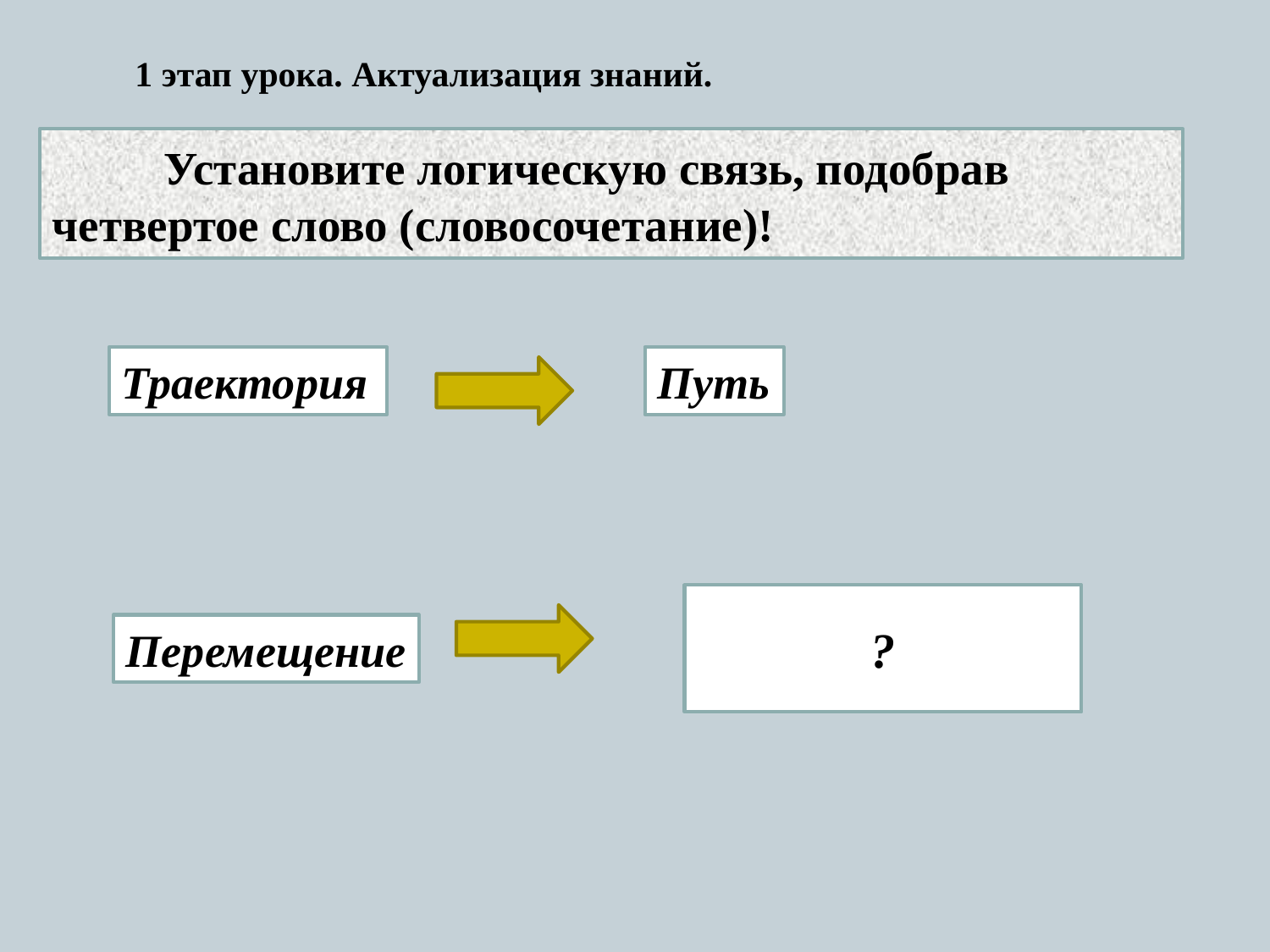

# 1 этап урока. Актуализация знаний.
	Установите логическую связь, подобрав четвертое слово (словосочетание)!
Траектория
Путь

?

Перемещение